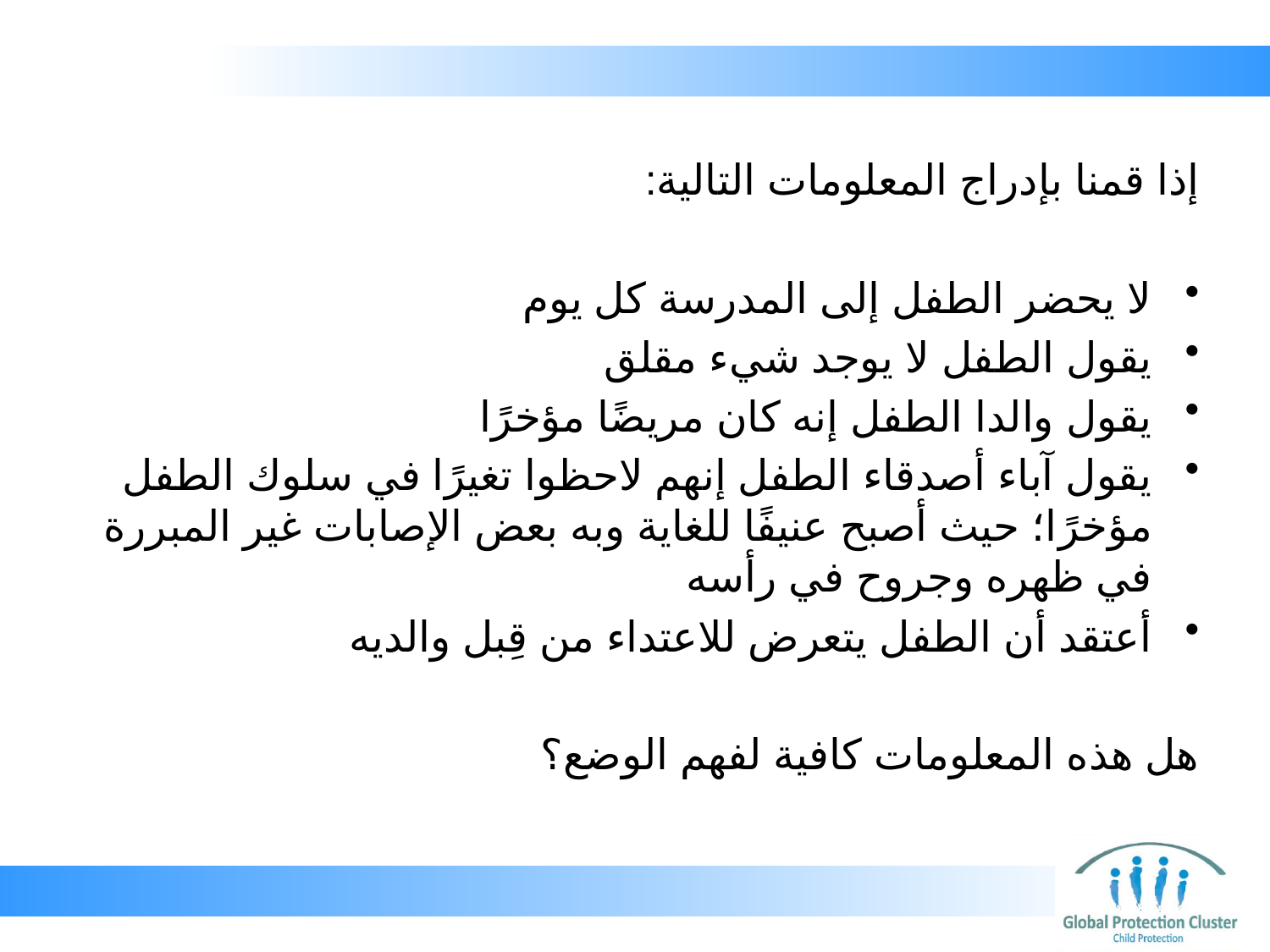

إذا قمنا بإدراج المعلومات التالية:

لا يحضر الطفل إلى المدرسة كل يوم
يقول الطفل لا يوجد شيء مقلق
يقول والدا الطفل إنه كان مريضًا مؤخرًا
يقول آباء أصدقاء الطفل إنهم لاحظوا تغيرًا في سلوك الطفل مؤخرًا؛ حيث أصبح عنيفًا للغاية وبه بعض الإصابات غير المبررة في ظهره وجروح في رأسه
أعتقد أن الطفل يتعرض للاعتداء من قِبل والديه

هل هذه المعلومات كافية لفهم الوضع؟